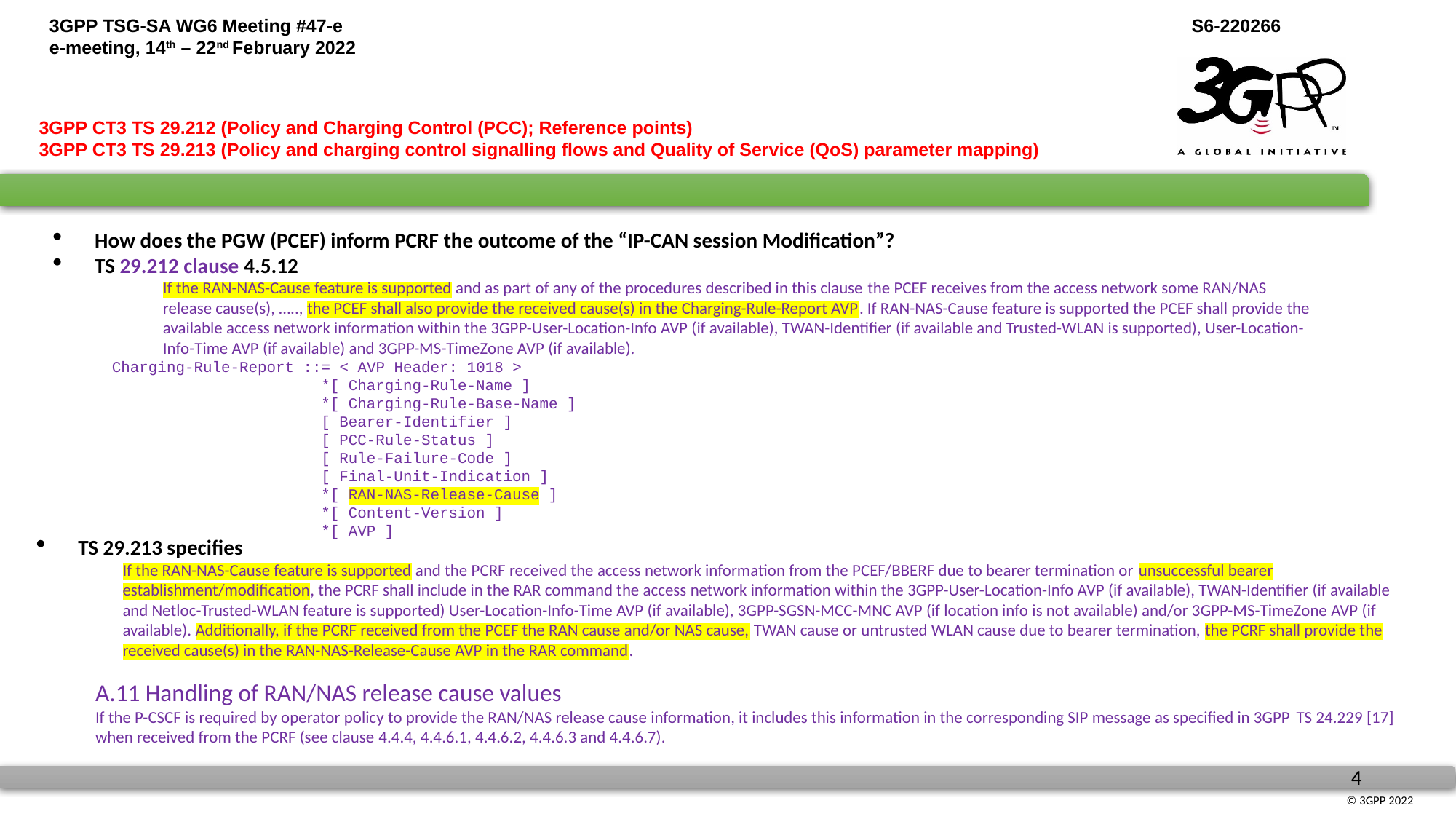

3GPP CT3 TS 29.212 (Policy and Charging Control (PCC); Reference points)
3GPP CT3 TS 29.213 (Policy and charging control signalling flows and Quality of Service (QoS) parameter mapping)
How does the PGW (PCEF) inform PCRF the outcome of the “IP-CAN session Modification”?
TS 29.212 clause 4.5.12
If the RAN-NAS-Cause feature is supported and as part of any of the procedures described in this clause the PCEF receives from the access network some RAN/NAS release cause(s), ….., the PCEF shall also provide the received cause(s) in the Charging-Rule-Report AVP. If RAN-NAS-Cause feature is supported the PCEF shall provide the available access network information within the 3GPP-User-Location-Info AVP (if available), TWAN-Identifier (if available and Trusted-WLAN is supported), User-Location-Info-Time AVP (if available) and 3GPP-MS-TimeZone AVP (if available).
Charging-Rule-Report ::= < AVP Header: 1018 >
                       *[ Charging-Rule-Name ]
                       *[ Charging-Rule-Base-Name ]
                       [ Bearer-Identifier ]
                       [ PCC-Rule-Status ]
                       [ Rule-Failure-Code ]
                       [ Final-Unit-Indication ]
                       *[ RAN-NAS-Release-Cause ]
                       *[ Content-Version ]
                       *[ AVP ]
TS 29.213 specifies
If the RAN-NAS-Cause feature is supported and the PCRF received the access network information from the PCEF/BBERF due to bearer termination or unsuccessful bearer establishment/modification, the PCRF shall include in the RAR command the access network information within the 3GPP-User-Location-Info AVP (if available), TWAN-Identifier (if available and Netloc-Trusted-WLAN feature is supported) User-Location-Info-Time AVP (if available), 3GPP-SGSN-MCC-MNC AVP (if location info is not available) and/or 3GPP-MS-TimeZone AVP (if available). Additionally, if the PCRF received from the PCEF the RAN cause and/or NAS cause, TWAN cause or untrusted WLAN cause due to bearer termination, the PCRF shall provide the received cause(s) in the RAN-NAS-Release-Cause AVP in the RAR command.
A.11 Handling of RAN/NAS release cause values
If the P-CSCF is required by operator policy to provide the RAN/NAS release cause information, it includes this information in the corresponding SIP message as specified in 3GPP TS 24.229 [17] when received from the PCRF (see clause 4.4.4, 4.4.6.1, 4.4.6.2, 4.4.6.3 and 4.4.6.7).